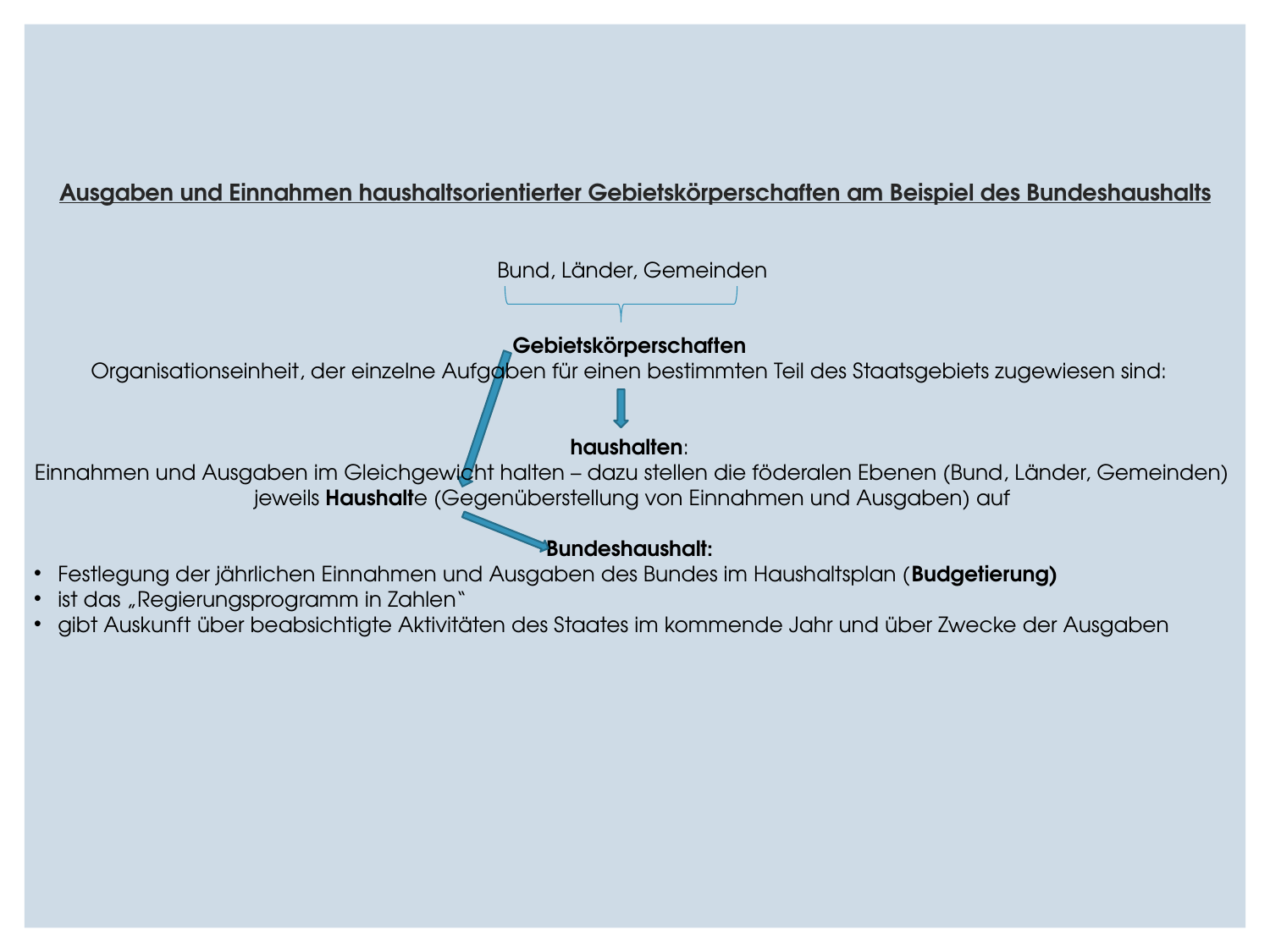

# Ausgaben und Einnahmen haushaltsorientierter Gebietskörperschaften am Beispiel des Bundeshaushalts

Bund, Länder, Gemeinden

Gebietskörperschaften
Organisationseinheit, der einzelne Aufgaben für einen bestimmten Teil des Staatsgebiets zugewiesen sind:

haushalten:
Einnahmen und Ausgaben im Gleichgewicht halten – dazu stellen die föderalen Ebenen (Bund, Länder, Gemeinden) jeweils Haushalte (Gegenüberstellung von Einnahmen und Ausgaben) auf

Bundeshaushalt:
Festlegung der jährlichen Einnahmen und Ausgaben des Bundes im Haushaltsplan (Budgetierung)
ist das „Regierungsprogramm in Zahlen“
gibt Auskunft über beabsichtigte Aktivitäten des Staates im kommende Jahr und über Zwecke der Ausgaben